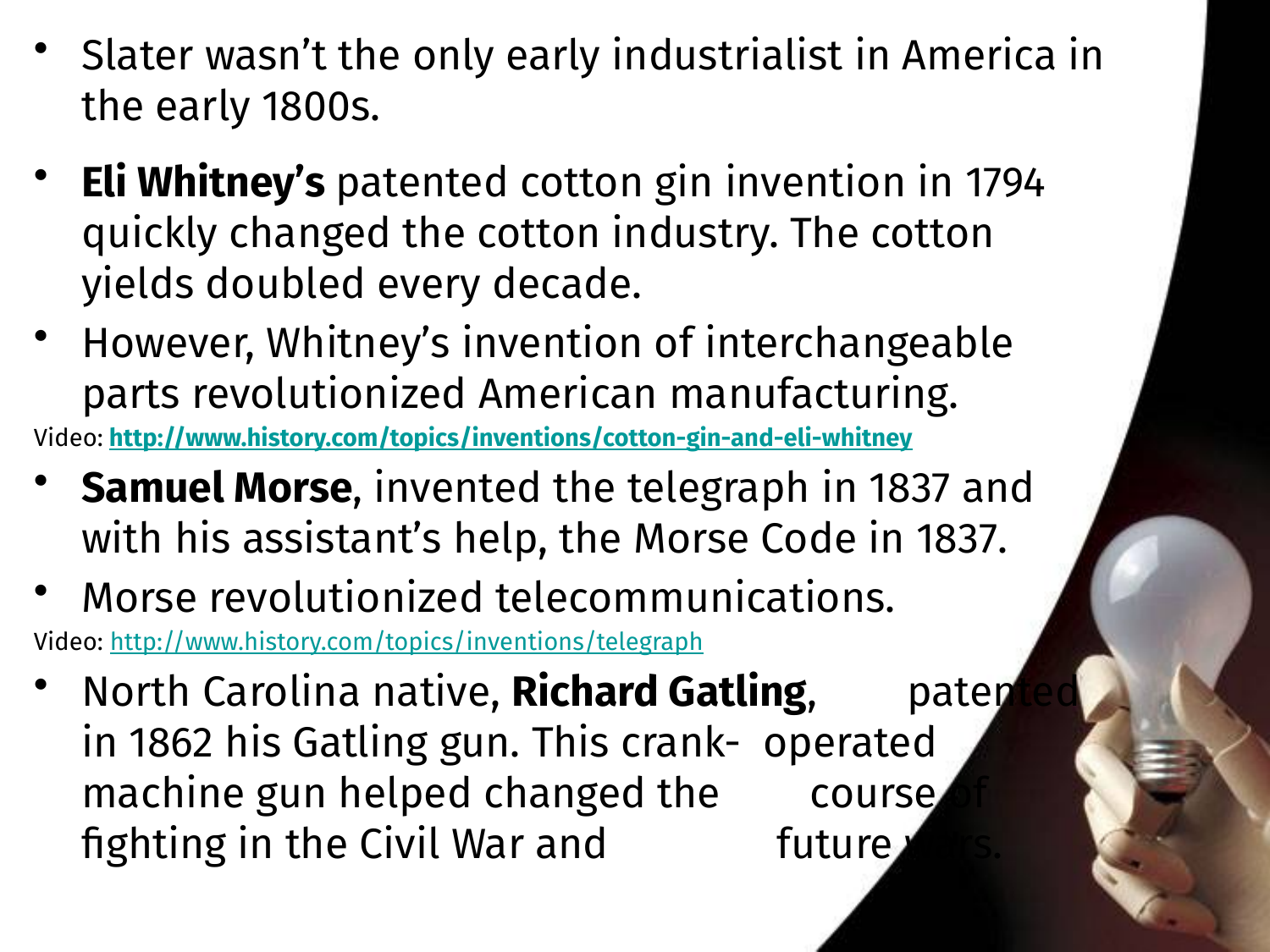

Slater wasn’t the only early industrialist in America in the early 1800s.

Eli Whitney’s patented cotton gin invention in 1794 quickly changed the cotton industry. The cotton yields doubled every decade.
However, Whitney’s invention of interchangeable parts revolutionized American manufacturing.
Video: http://www.history.com/topics/inventions/cotton-gin-and-eli-whitney
Samuel Morse, invented the telegraph in 1837 and with his assistant’s help, the Morse Code in 1837.
Morse revolutionized telecommunications.
Video: http://www.history.com/topics/inventions/telegraph
North Carolina native, Richard Gatling,        patented in 1862 his Gatling gun. This crank-  operated machine gun helped changed the        course of fighting in the Civil War and               future wars.